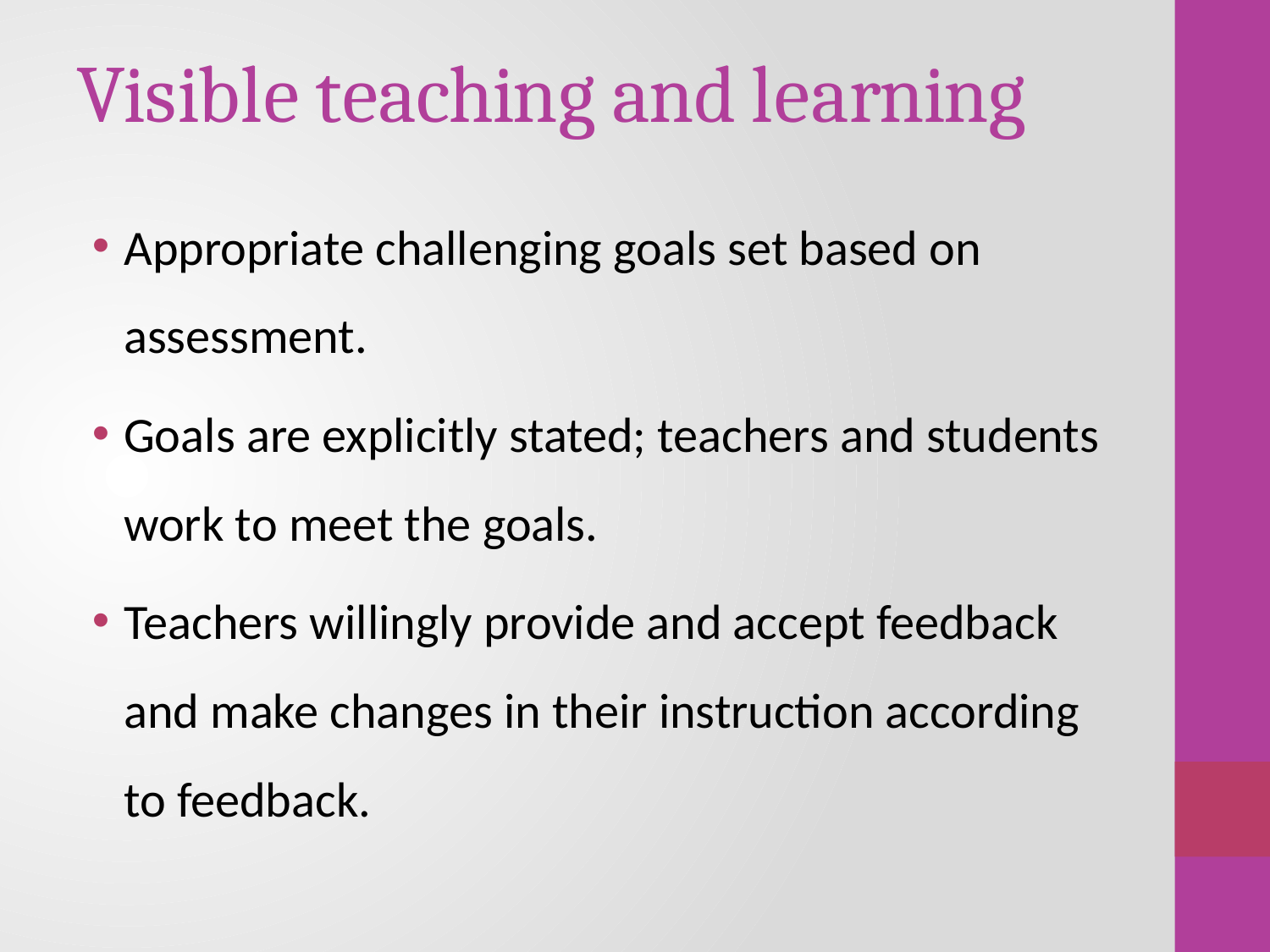

# Visible teaching and learning
Appropriate challenging goals set based on assessment.
Goals are explicitly stated; teachers and students work to meet the goals.
Teachers willingly provide and accept feedback and make changes in their instruction according to feedback.